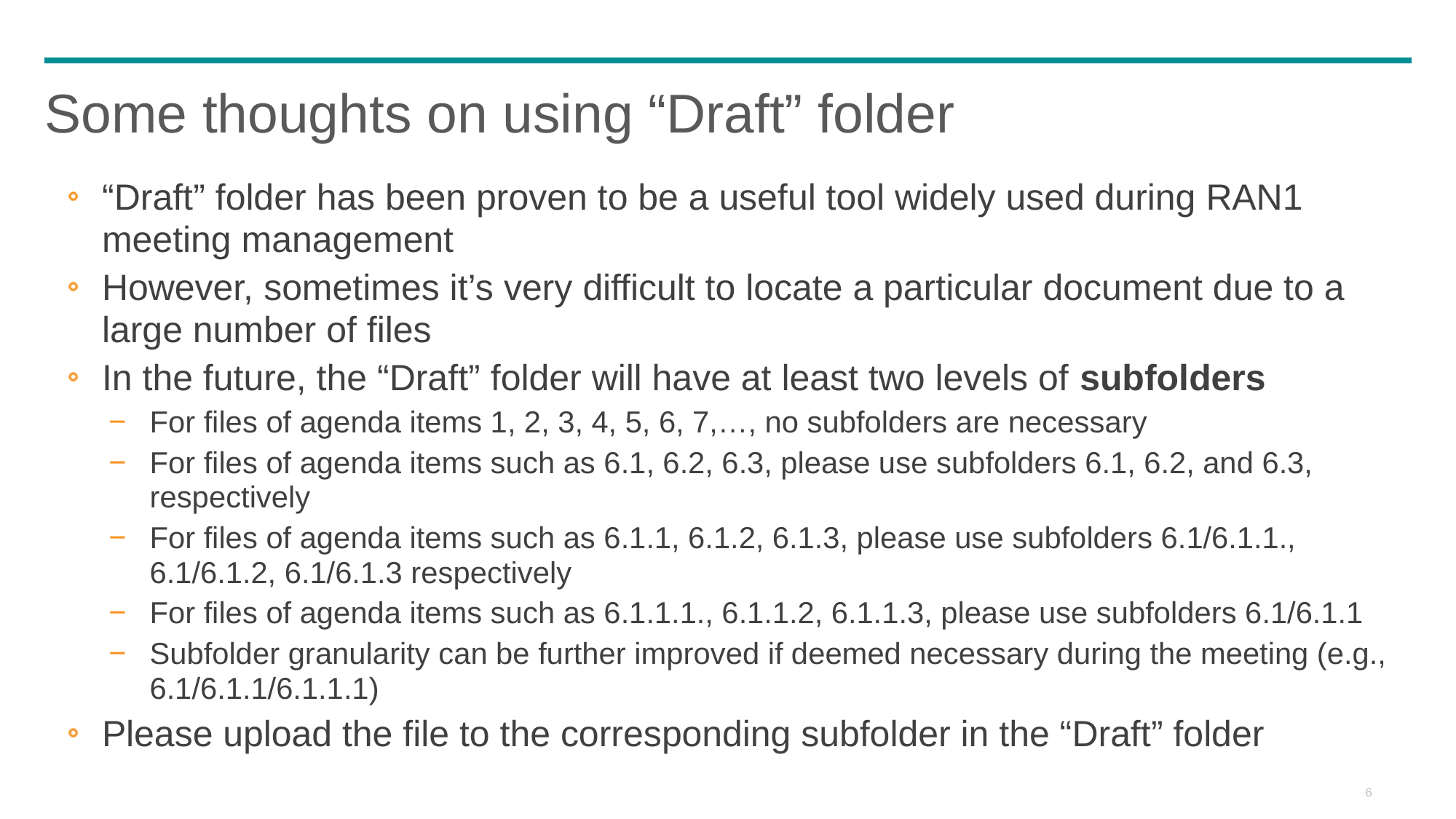

# Some thoughts on using “Draft” folder
“Draft” folder has been proven to be a useful tool widely used during RAN1 meeting management
However, sometimes it’s very difficult to locate a particular document due to a large number of files
In the future, the “Draft” folder will have at least two levels of subfolders
For files of agenda items 1, 2, 3, 4, 5, 6, 7,…, no subfolders are necessary
For files of agenda items such as 6.1, 6.2, 6.3, please use subfolders 6.1, 6.2, and 6.3, respectively
For files of agenda items such as 6.1.1, 6.1.2, 6.1.3, please use subfolders 6.1/6.1.1., 6.1/6.1.2, 6.1/6.1.3 respectively
For files of agenda items such as 6.1.1.1., 6.1.1.2, 6.1.1.3, please use subfolders 6.1/6.1.1
Subfolder granularity can be further improved if deemed necessary during the meeting (e.g., 6.1/6.1.1/6.1.1.1)
Please upload the file to the corresponding subfolder in the “Draft” folder